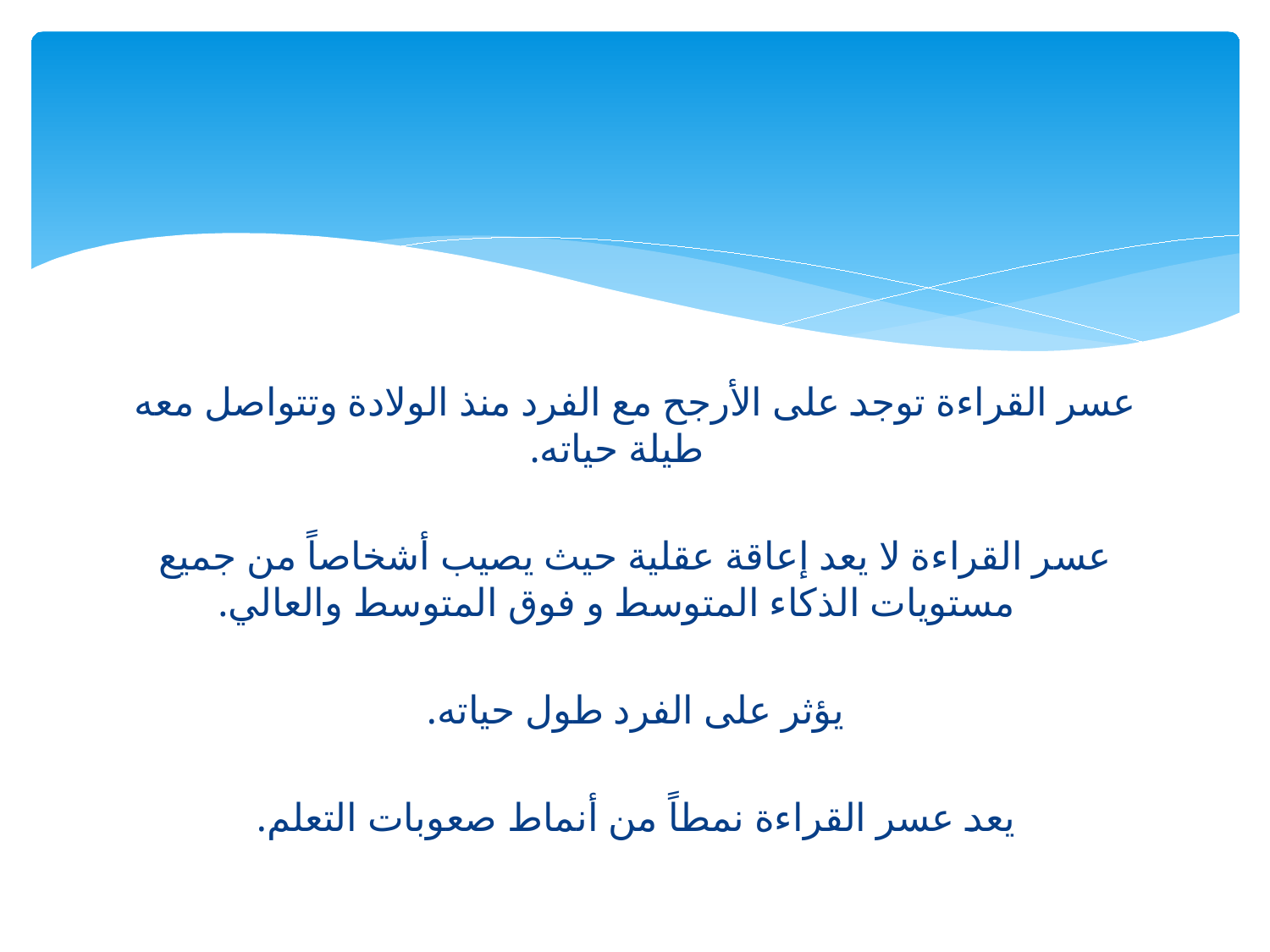

#
عسر القراءة توجد على الأرجح مع الفرد منذ الولادة وتتواصل معه طيلة حياته.

عسر القراءة لا يعد إعاقة عقلية حيث يصيب أشخاصاً من جميع مستويات الذكاء المتوسط و فوق المتوسط والعالي.

يؤثر على الفرد طول حياته.

يعد عسر القراءة نمطاً من أنماط صعوبات التعلم.